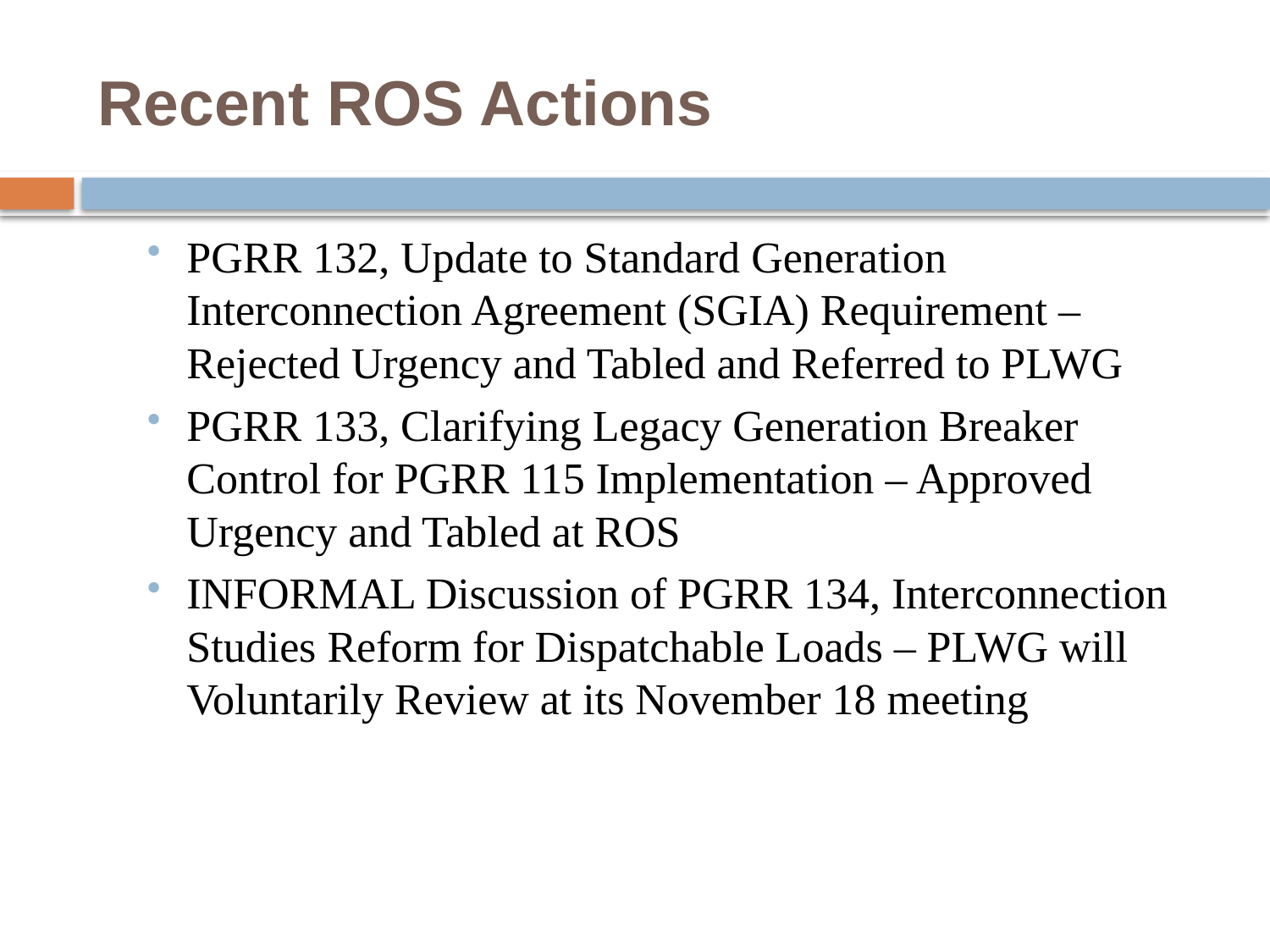

# Recent ROS Actions
PGRR 132, Update to Standard Generation Interconnection Agreement (SGIA) Requirement – Rejected Urgency and Tabled and Referred to PLWG
PGRR 133, Clarifying Legacy Generation Breaker Control for PGRR 115 Implementation – Approved Urgency and Tabled at ROS
INFORMAL Discussion of PGRR 134, Interconnection Studies Reform for Dispatchable Loads – PLWG will Voluntarily Review at its November 18 meeting